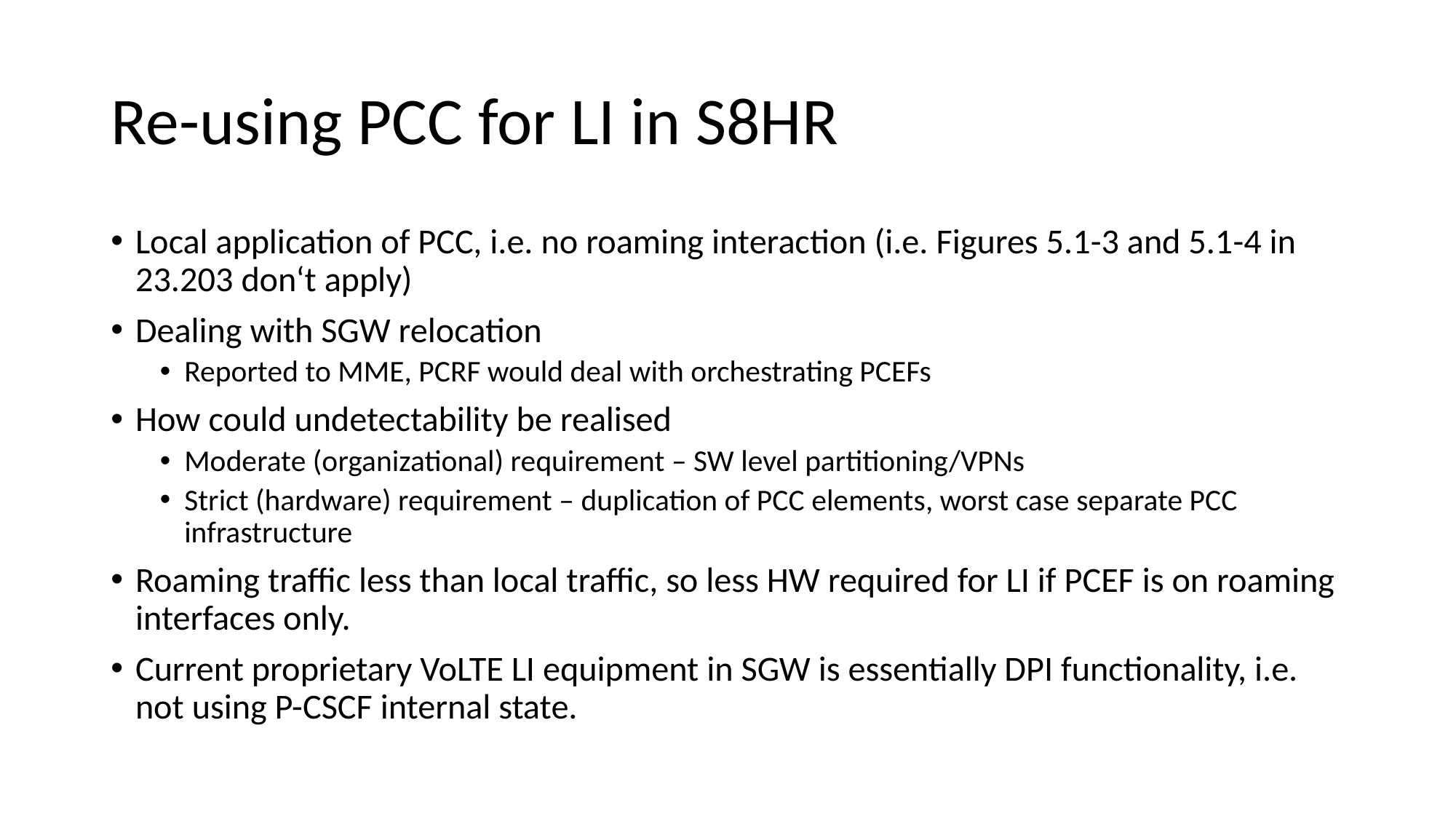

# Re-using PCC for LI in S8HR
Local application of PCC, i.e. no roaming interaction (i.e. Figures 5.1-3 and 5.1-4 in 23.203 don‘t apply)
Dealing with SGW relocation
Reported to MME, PCRF would deal with orchestrating PCEFs
How could undetectability be realised
Moderate (organizational) requirement – SW level partitioning/VPNs
Strict (hardware) requirement – duplication of PCC elements, worst case separate PCC infrastructure
Roaming traffic less than local traffic, so less HW required for LI if PCEF is on roaming interfaces only.
Current proprietary VoLTE LI equipment in SGW is essentially DPI functionality, i.e. not using P-CSCF internal state.